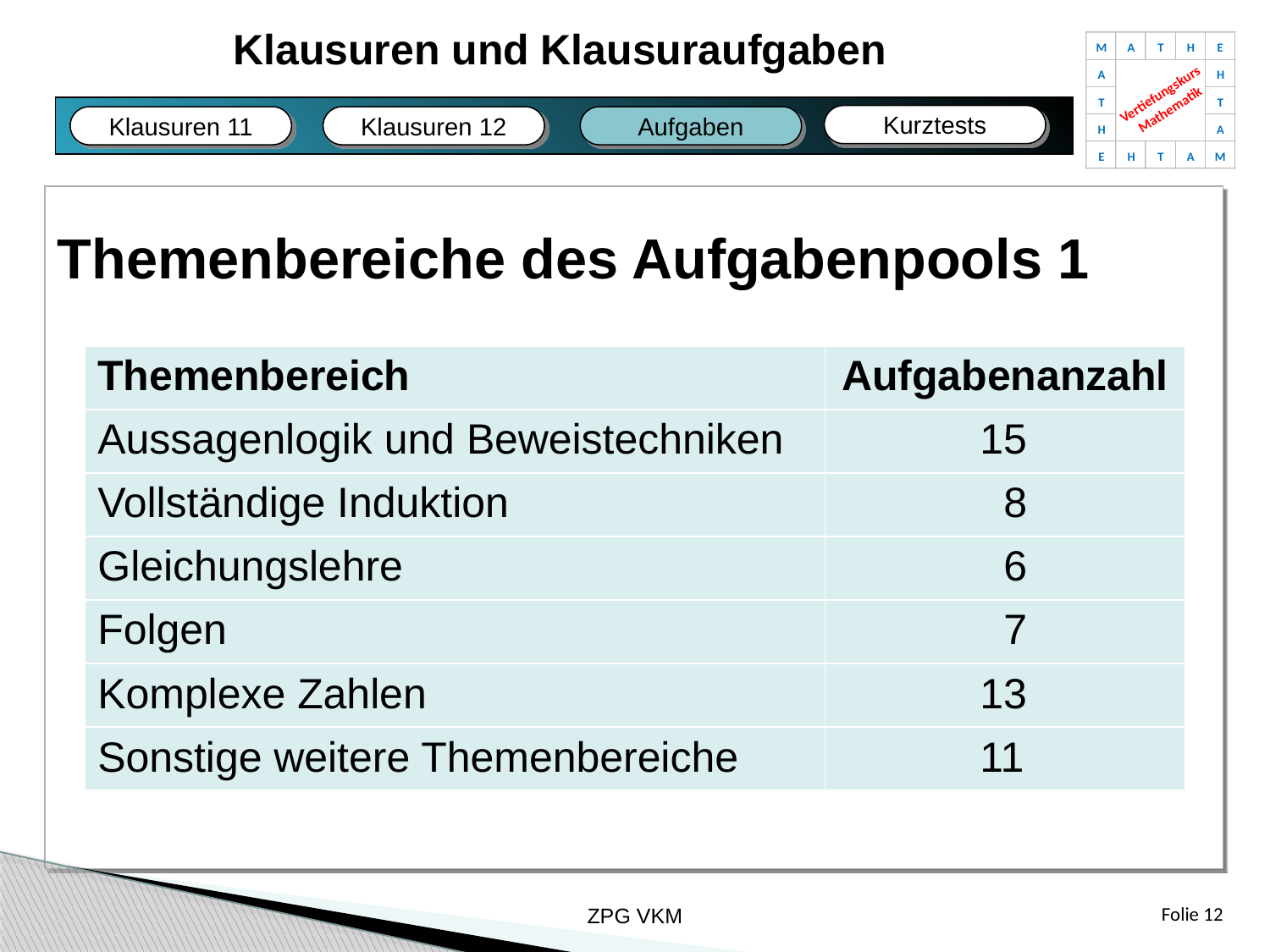

Klausuren und Klausuraufgaben

M
A
T
H
E

A
H
Vertiefungskurs
Mathematik

T
T

H
A

E
H
T
A
M

Kurztests
Klausuren 12
Klausuren 11
Aufgaben
Fazit
Bildungsplan
Fachliches
Unterricht
Themenbereiche des Aufgabenpools 1

| Themenbereich | Aufgabenanzahl |
| --- | --- |
| Aussagenlogik und Beweistechniken | 15 |
| Vollständige Induktion | 8 |
| Gleichungslehre | 6 |
| Folgen | 7 |
| Komplexe Zahlen | 13 |
| Sonstige weitere Themenbereiche | 11 |

ZPG VKM
Folie 12